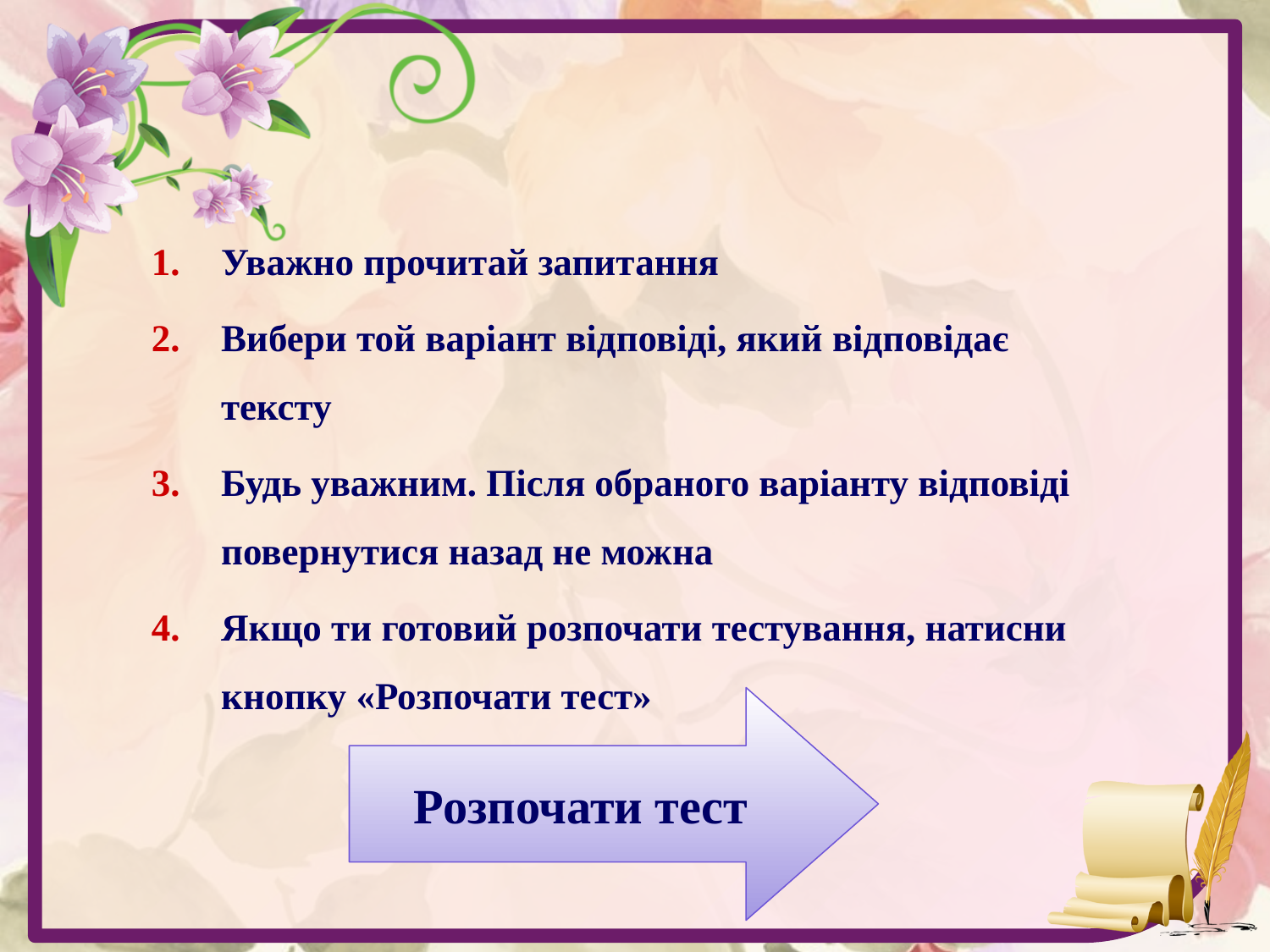

Уважно прочитай запитання
Вибери той варіант відповіді, який відповідає
тексту
Будь уважним. Після обраного варіанту відповіді повернутися назад не можна
Якщо ти готовий розпочати тестування, натисни
кнопку «Розпочати тест»
Розпочати тест